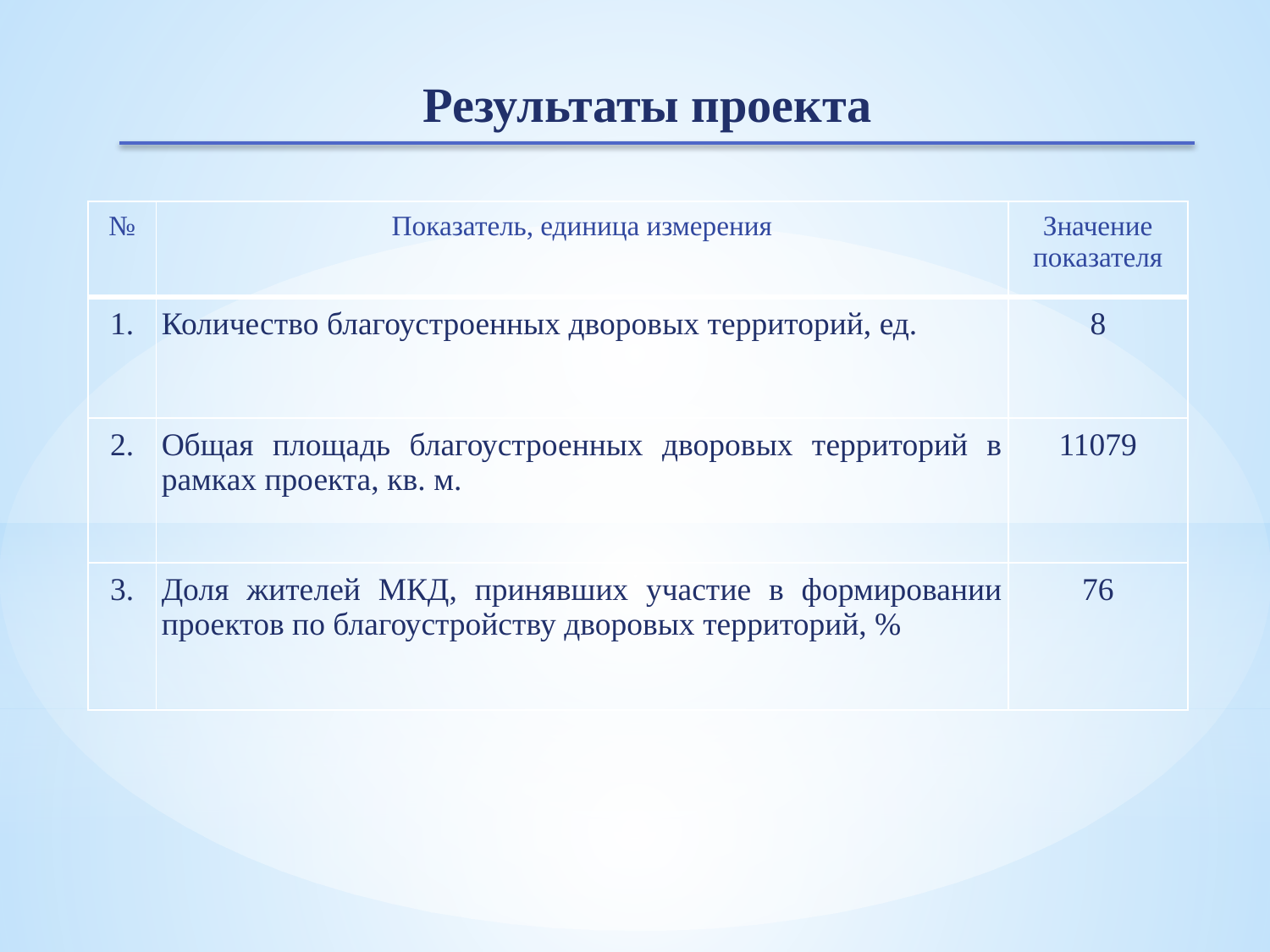

# Результаты проекта
| № | Показатель, единица измерения | Значение показателя |
| --- | --- | --- |
| 1. | Количество благоустроенных дворовых территорий, ед. | 8 |
| 2. | Общая площадь благоустроенных дворовых территорий в рамках проекта, кв. м. | 11079 |
| 3. | Доля жителей МКД, принявших участие в формировании проектов по благоустройству дворовых территорий, % | 76 |